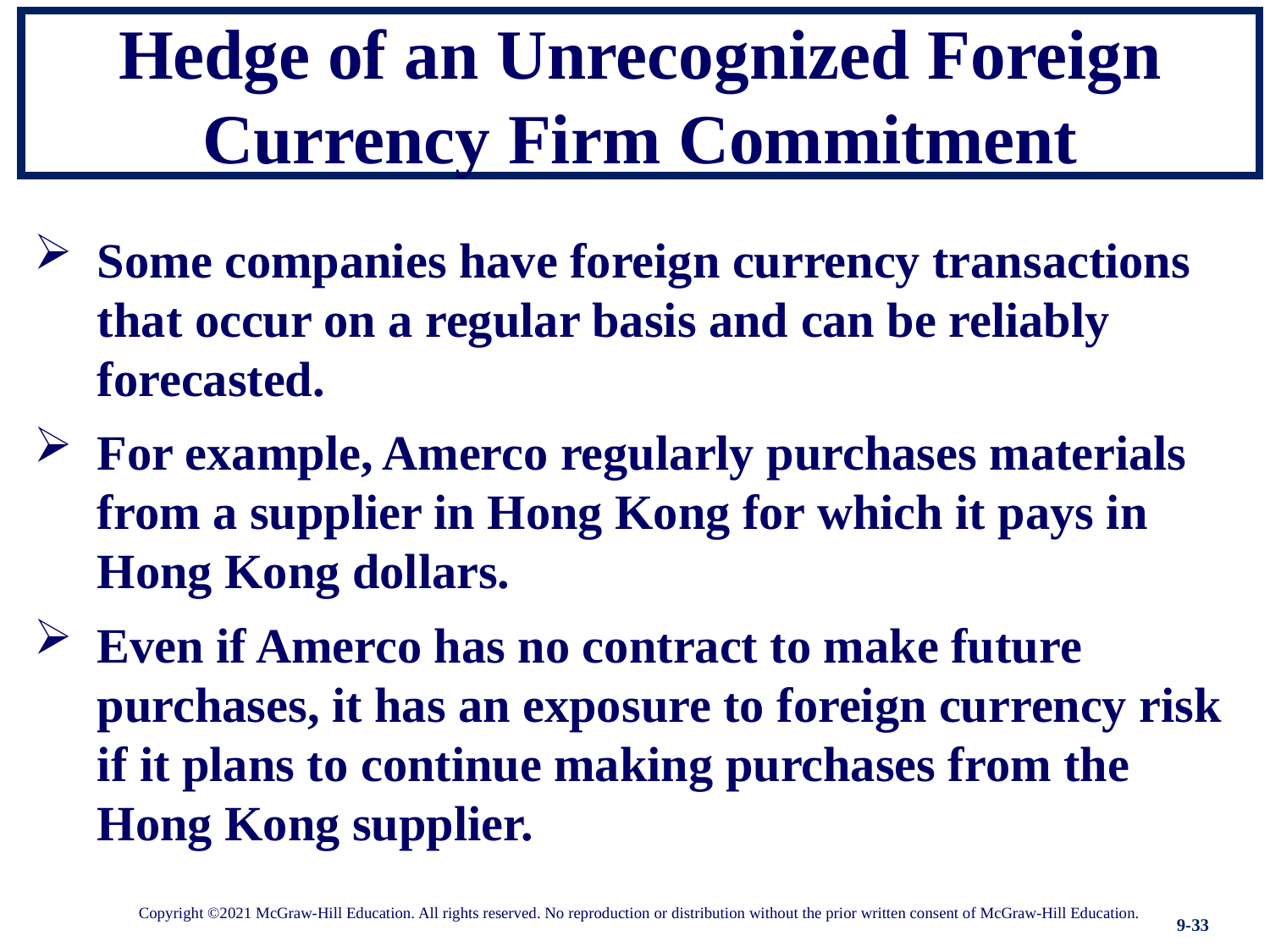

# Hedge of an Unrecognized Foreign Currency Firm Commitment
Some companies have foreign currency transactions that occur on a regular basis and can be reliably forecasted.
For example, Amerco regularly purchases materials from a supplier in Hong Kong for which it pays in Hong Kong dollars.
Even if Amerco has no contract to make future purchases, it has an exposure to foreign currency risk if it plans to continue making purchases from the Hong Kong supplier.

Copyright ©2021 McGraw-Hill Education. All rights reserved. No reproduction or distribution without the prior written consent of McGraw-Hill Education.
9-33